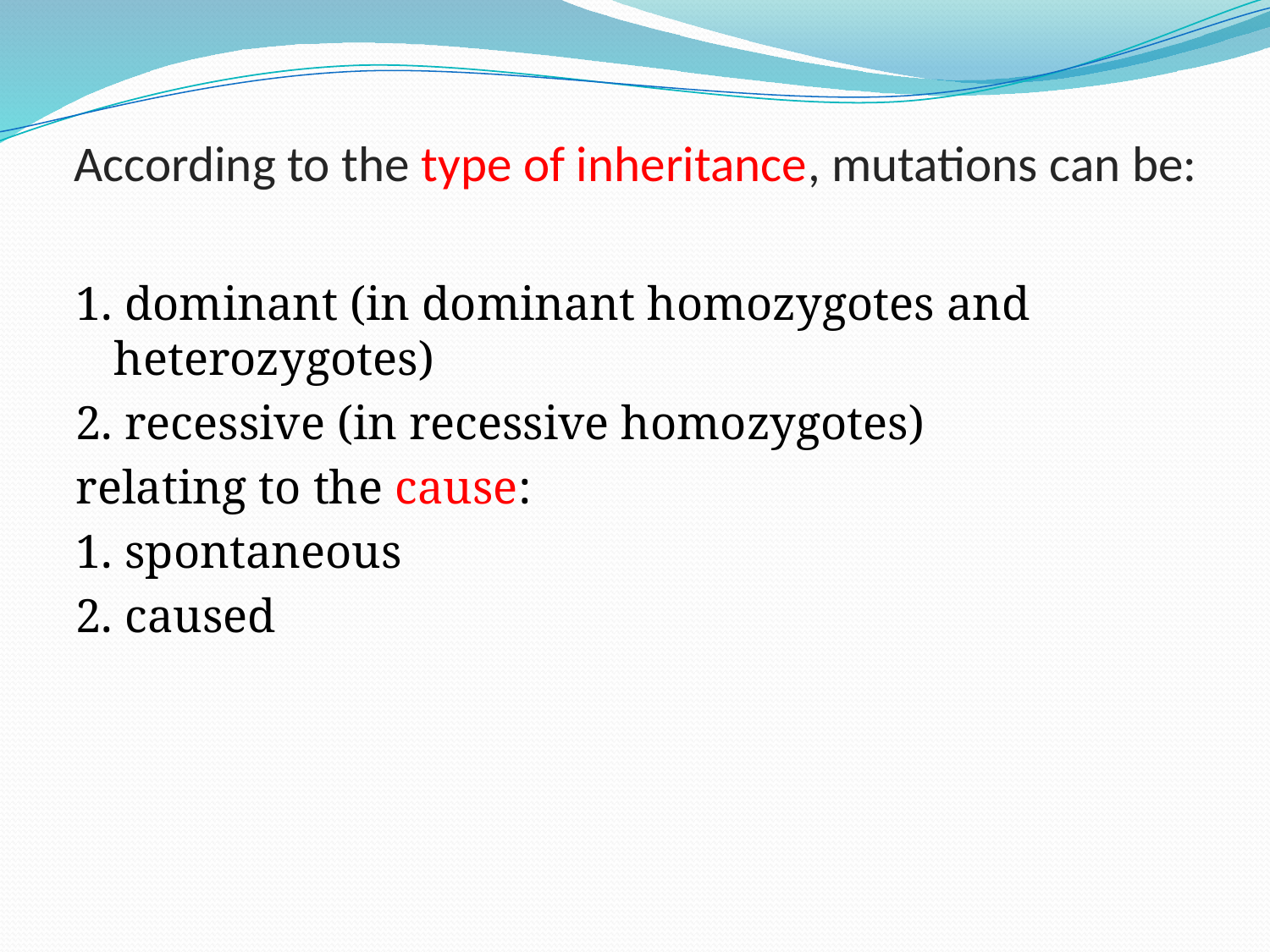

# According to the type of inheritance, mutations can be:
1. dominant (in dominant homozygotes and heterozygotes)
2. recessive (in recessive homozygotes)
relating to the cause:
1. spontaneous
2. caused